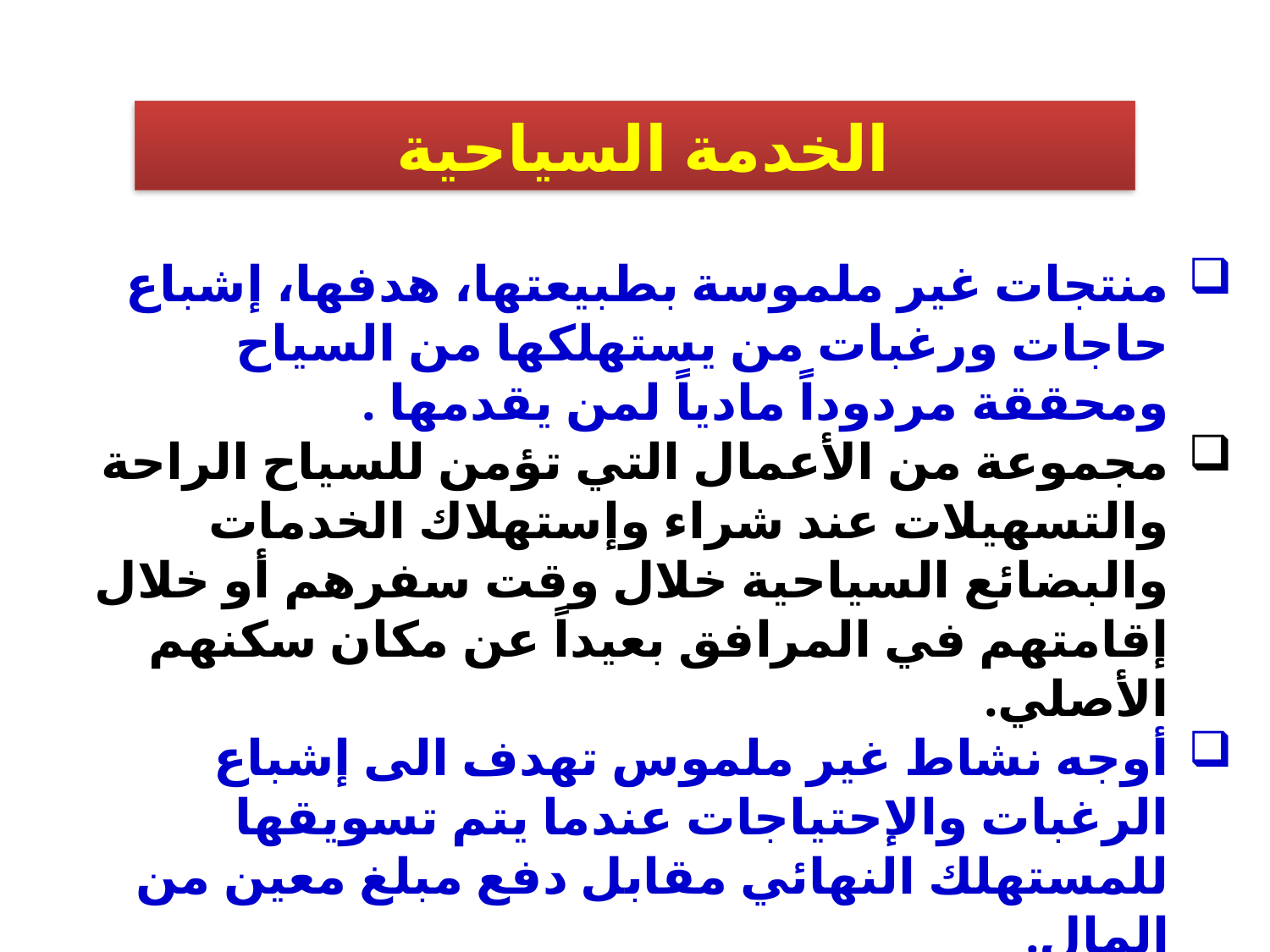

الخدمة السياحية
منتجات غير ملموسة بطبيعتها، هدفها، إشباع حاجات ورغبات من يستهلكها من السياح ومحققة مردوداً مادياً لمن يقدمها .
مجموعة من الأعمال التي تؤمن للسياح الراحة والتسهيلات عند شراء وإستهلاك الخدمات والبضائع السياحية خلال وقت سفرهم أو خلال إقامتهم في المرافق بعيداً عن مكان سكنهم الأصلي.
أوجه نشاط غير ملموس تهدف الى إشباع الرغبات والإحتياجات عندما يتم تسويقها للمستهلك النهائي مقابل دفع مبلغ معين من المال.
مجموعة من الأعمال التي تؤمن للسياح الراحة والتسهيلات عند شراء أو استهلاك الخدمات والبضائع السياحية خلال وقت سفرهم أو خلال إقامتهم في المرافق السياحية بعيداً عن مكان سكنهم الأصلي.